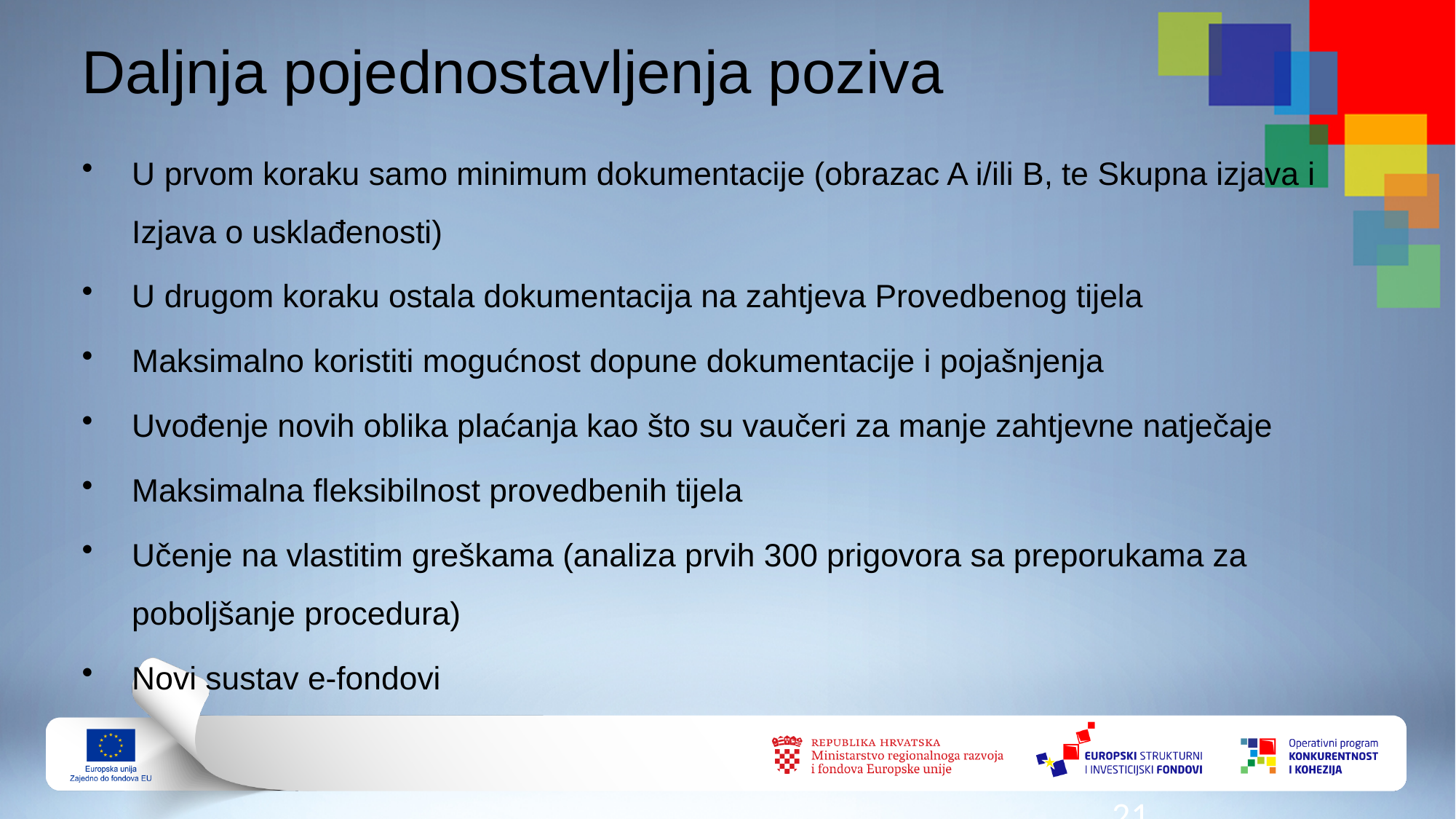

# Daljnja pojednostavljenja poziva
U prvom koraku samo minimum dokumentacije (obrazac A i/ili B, te Skupna izjava i Izjava o usklađenosti)
U drugom koraku ostala dokumentacija na zahtjeva Provedbenog tijela
Maksimalno koristiti mogućnost dopune dokumentacije i pojašnjenja
Uvođenje novih oblika plaćanja kao što su vaučeri za manje zahtjevne natječaje
Maksimalna fleksibilnost provedbenih tijela
Učenje na vlastitim greškama (analiza prvih 300 prigovora sa preporukama za poboljšanje procedura)
Novi sustav e-fondovi

21